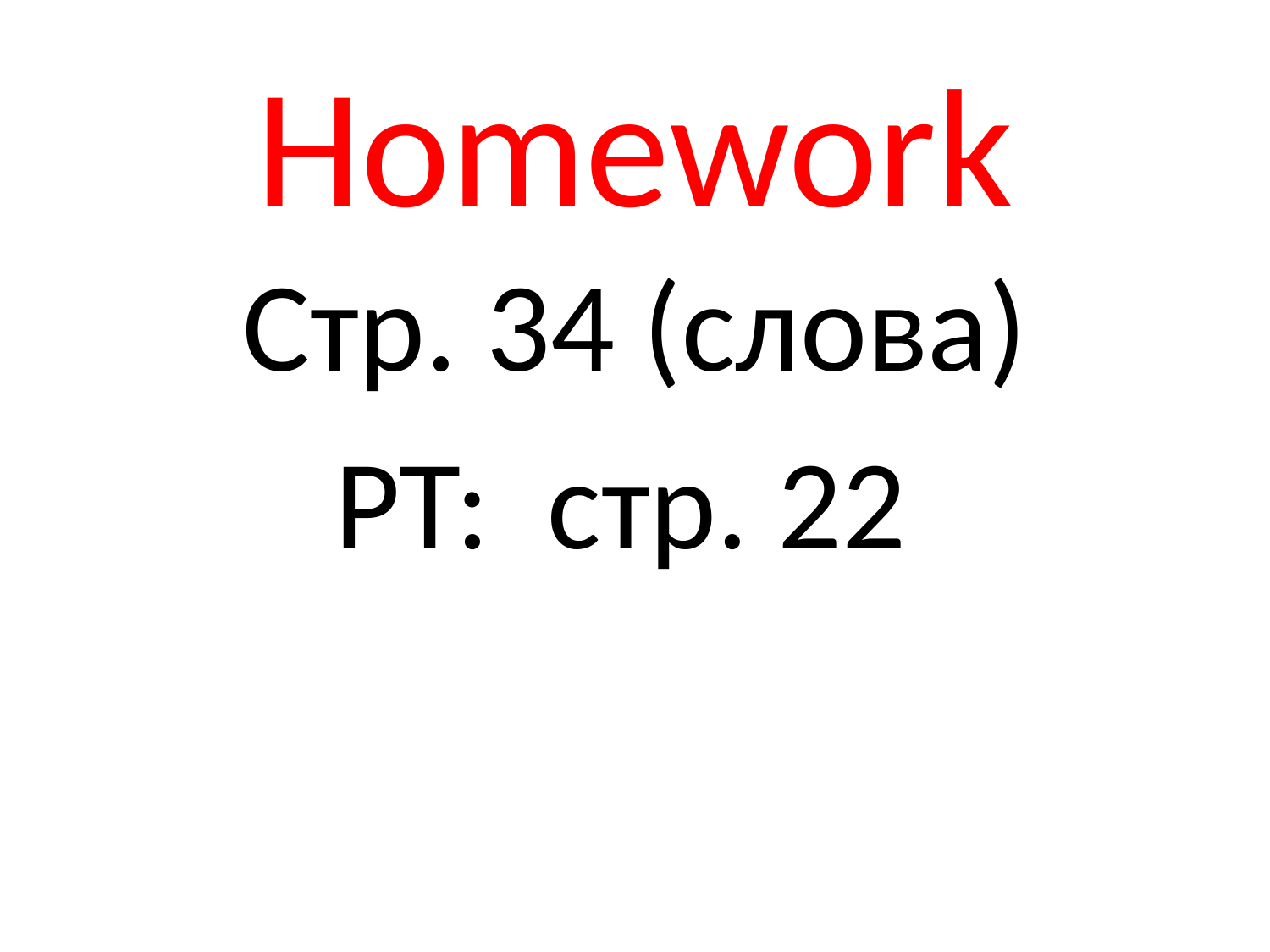

# Homework
Стр. 34 (слова)
РТ:  стр. 22